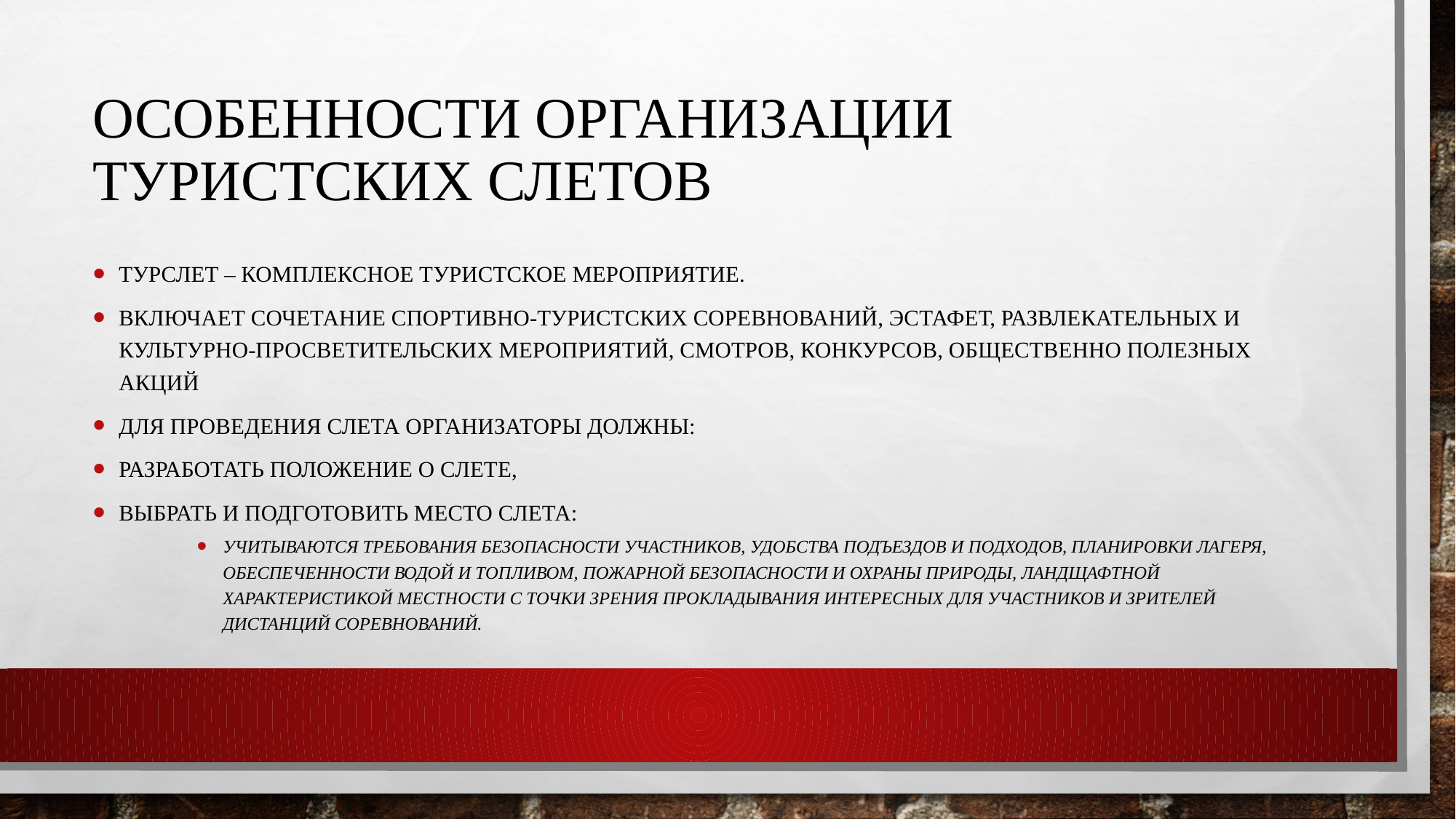

# ОСОБЕННОСТИ ОРГАНИЗАЦИИ ТУРИСТСКИХ СЛЕТОВ
Турслет – комплексное туристское мероприятие.
Включает сочетание спортивно-туристских соревнований, эстафет, развлекательных и культурно-просветительских мероприятий, смотров, конкурсов, общественно полезных акций
Для проведения слета организаторы должны:
разработать Положение о слете,
выбрать и подготовить место слета:
учитываются требования безопасности участников, удобства подъездов и подходов, планировки лагеря, обеспеченности водой и топливом, пожарной безопасности и охраны природы, ландщафтной характеристикой местности с точки зрения прокладывания интересных для участников и зрителей дистанций соревнований.